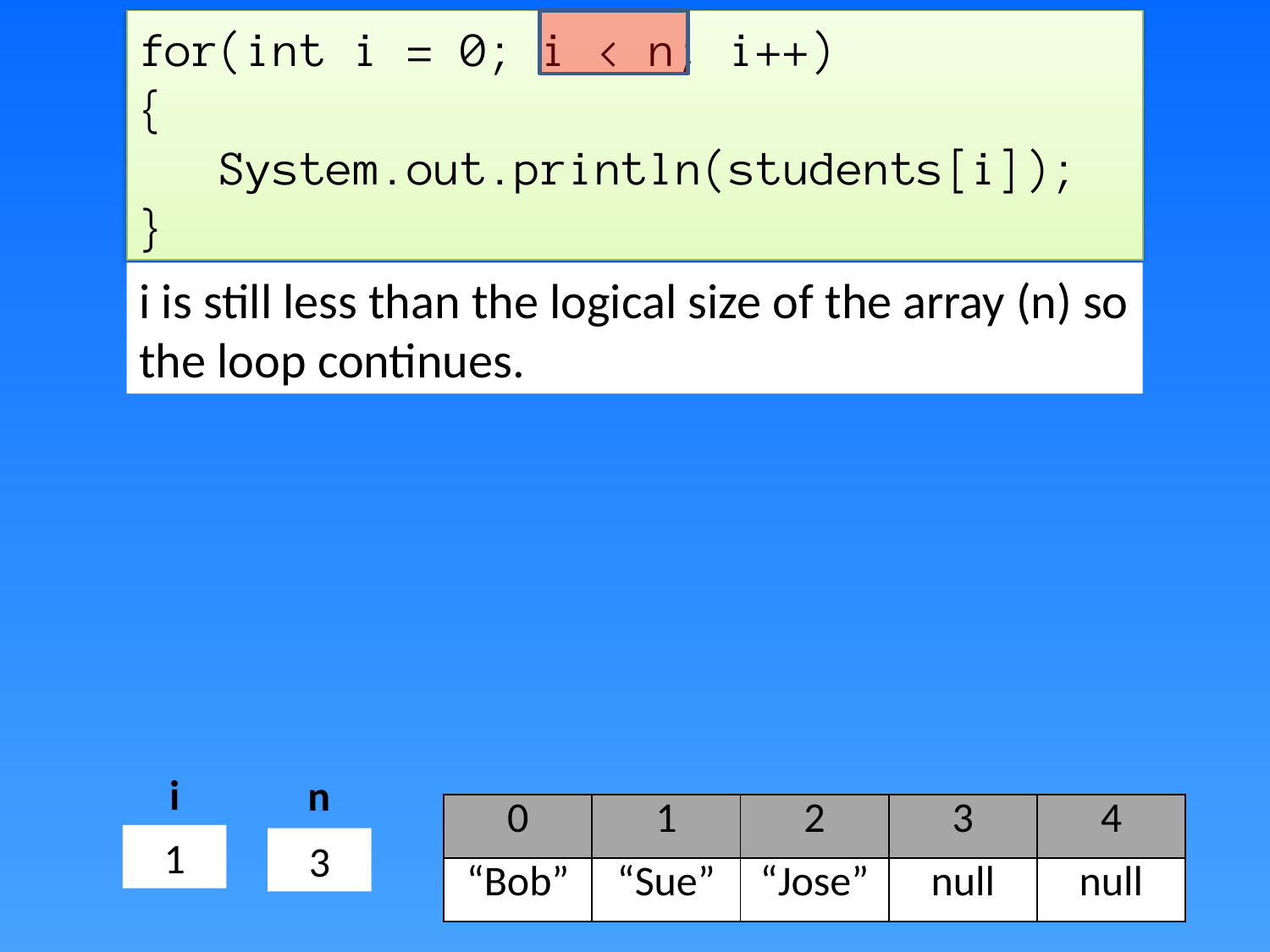

for(int i = 0; i < n; i++)
{
   System.out.println(students[i]);
}

i is still less than the logical size of the array (n) so the loop continues.
i
n
| 0 | 1 | 2 | 3 | 4 |
| --- | --- | --- | --- | --- |
| “Bob” | “Sue” | “Jose” | null | null |
   1
   3